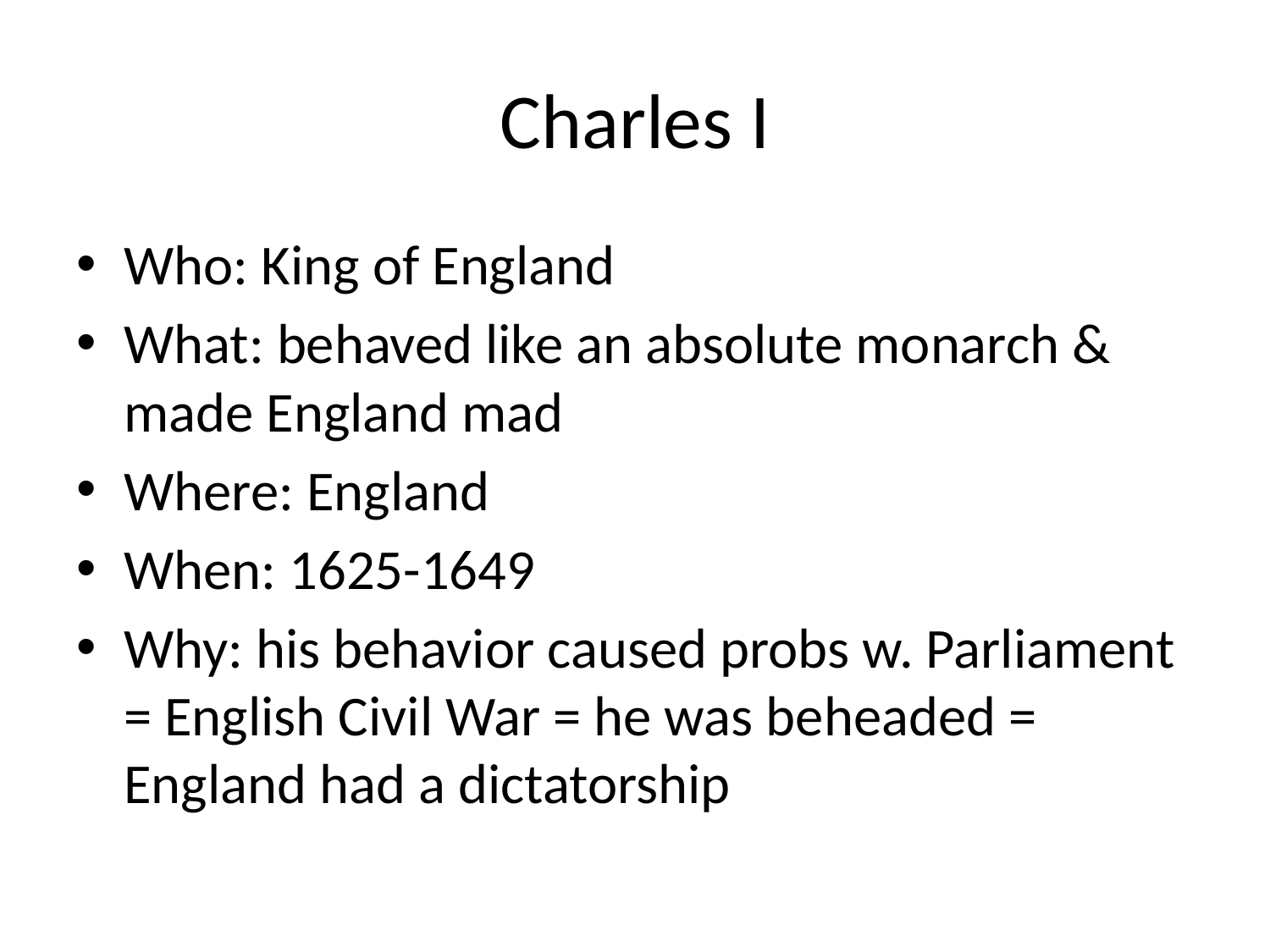

# Charles I
Who: King of England
What: behaved like an absolute monarch & made England mad
Where: England
When: 1625-1649
Why: his behavior caused probs w. Parliament = English Civil War = he was beheaded = England had a dictatorship